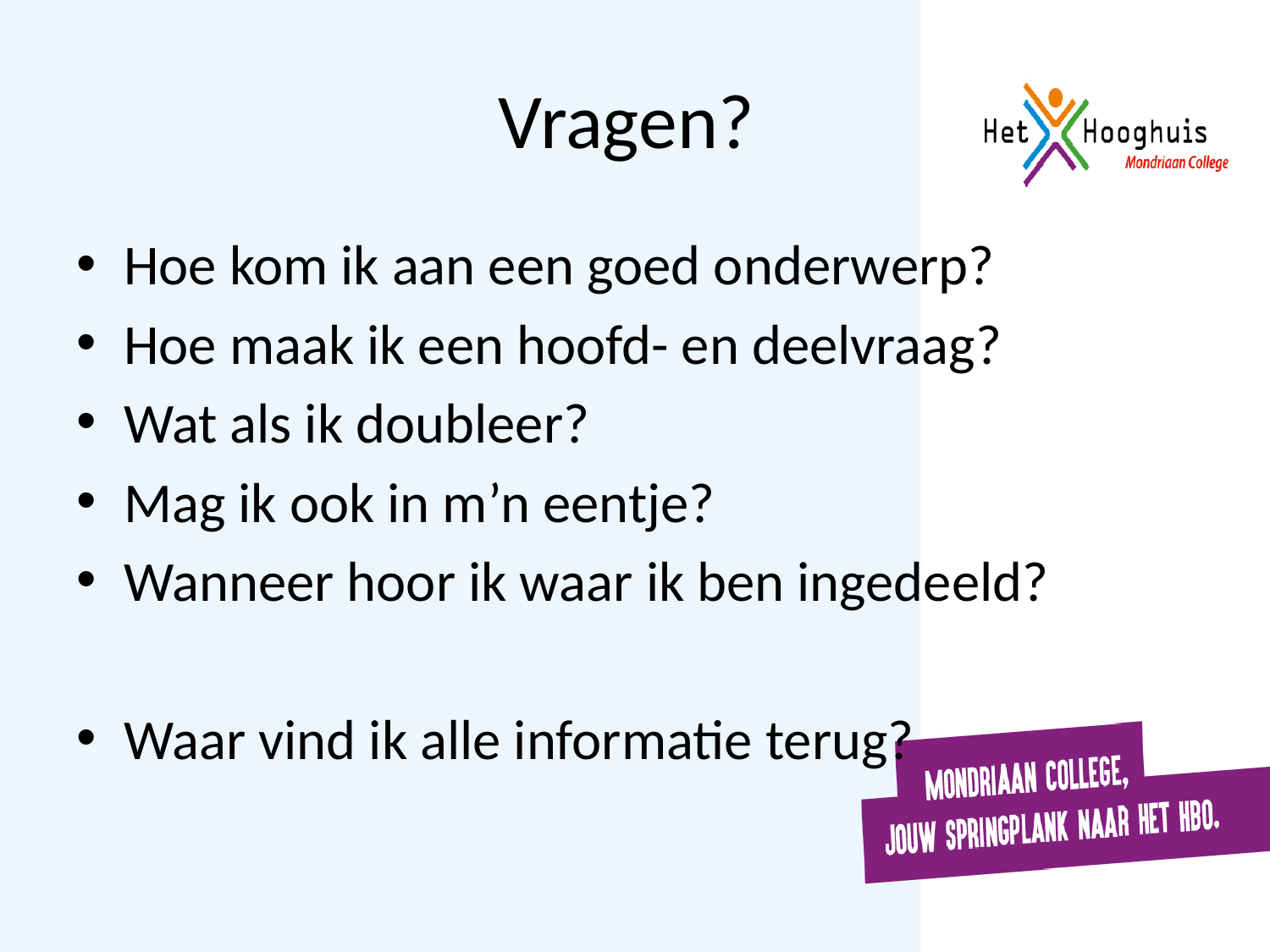

# Vragen?
Hoe kom ik aan een goed onderwerp?
Hoe maak ik een hoofd- en deelvraag?
Wat als ik doubleer?
Mag ik ook in m’n eentje?
Wanneer hoor ik waar ik ben ingedeeld?

Waar vind ik alle informatie terug?